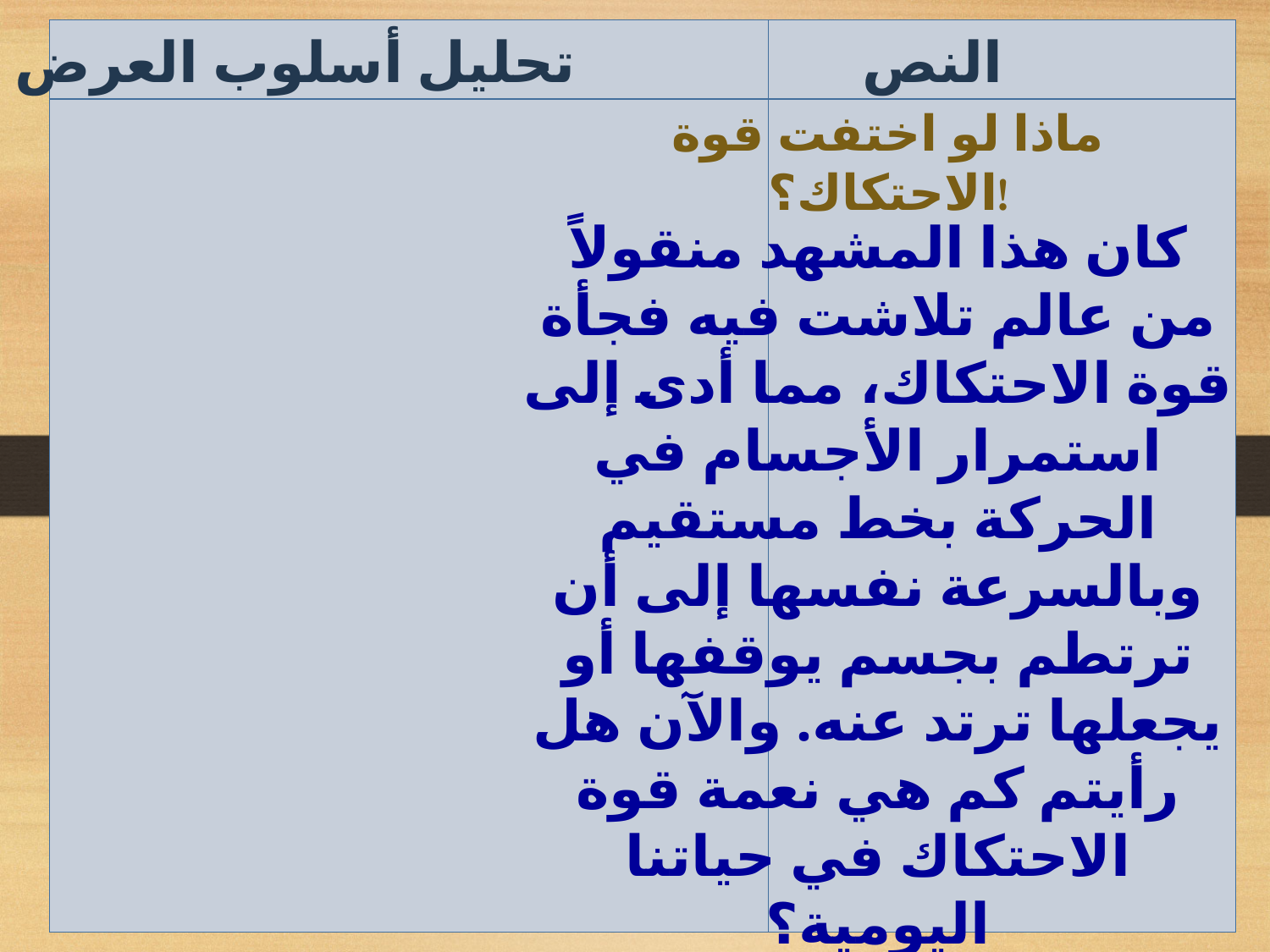

|  |  |
| --- | --- |
|  |  |
تحليل أسلوب العرض
النص
ماذا لو اختفت قوة الاحتكاك؟!
كان هذا المشهد منقولاً من عالم تلاشت فيه فجأة قوة الاحتكاك، مما أدى إلى استمرار الأجسام في الحركة بخط مستقيم وبالسرعة نفسها إلى أن ترتطم بجسم يوقفها أو يجعلها ترتد عنه. والآن هل رأيتم كم هي نعمة قوة الاحتكاك في حياتنا اليومية؟
أحمد عوض الله، مجلة هيثم الفيزياء (إنترنت)